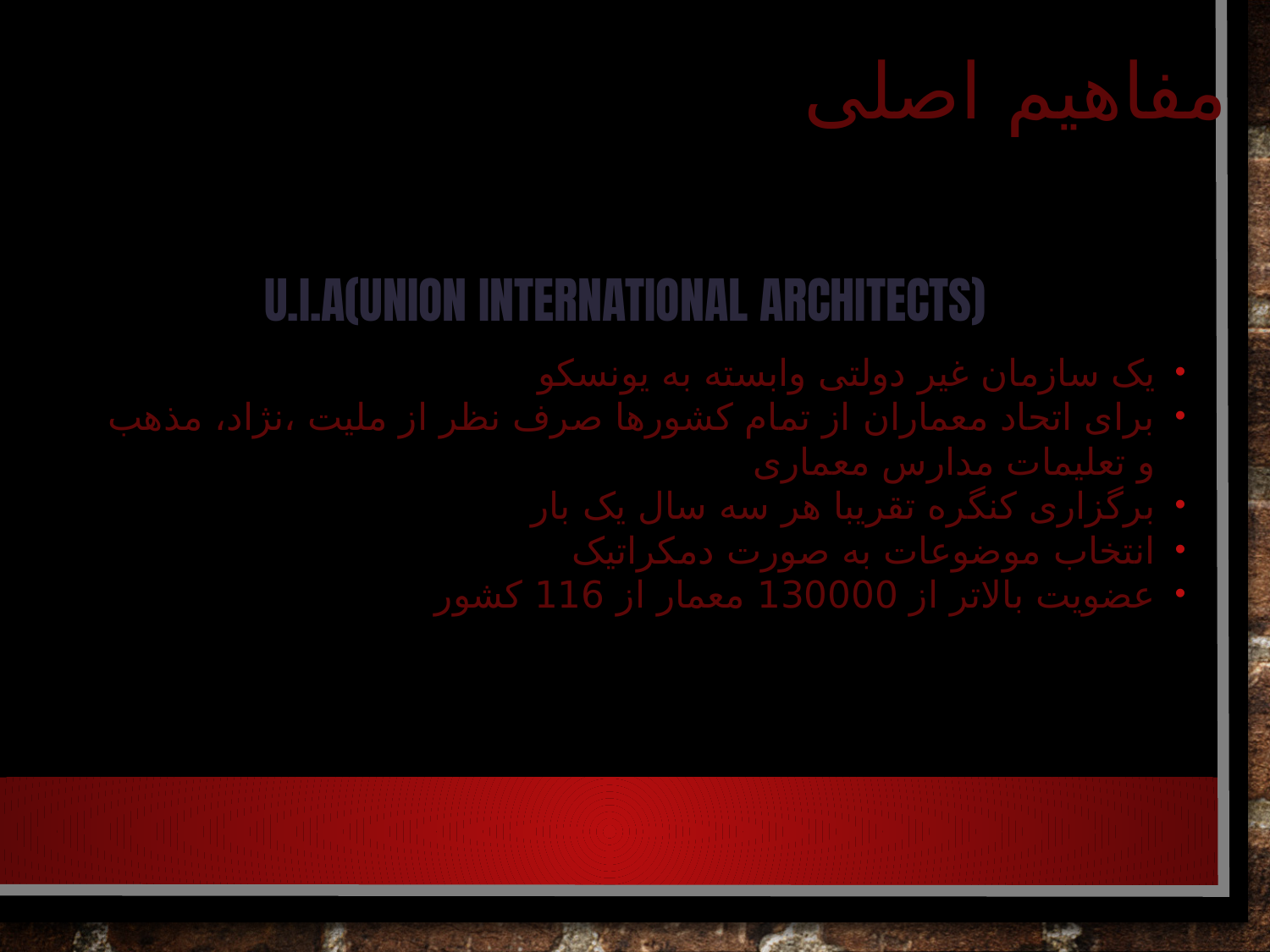

# مفاهیم اصلی
U.I.A(UNION INTERNATIONAL ARCHITECTS)

یک سازمان غیر دولتی وابسته به یونسکو
برای اتحاد معماران از تمام کشورها صرف نظر از ملیت ،نژاد، مذهب و تعلیمات مدارس معماری
برگزاری کنگره تقریبا هر سه سال یک بار
انتخاب موضوعات به صورت دمکراتیک
عضویت بالاتر از 130000 معمار از 116 کشور